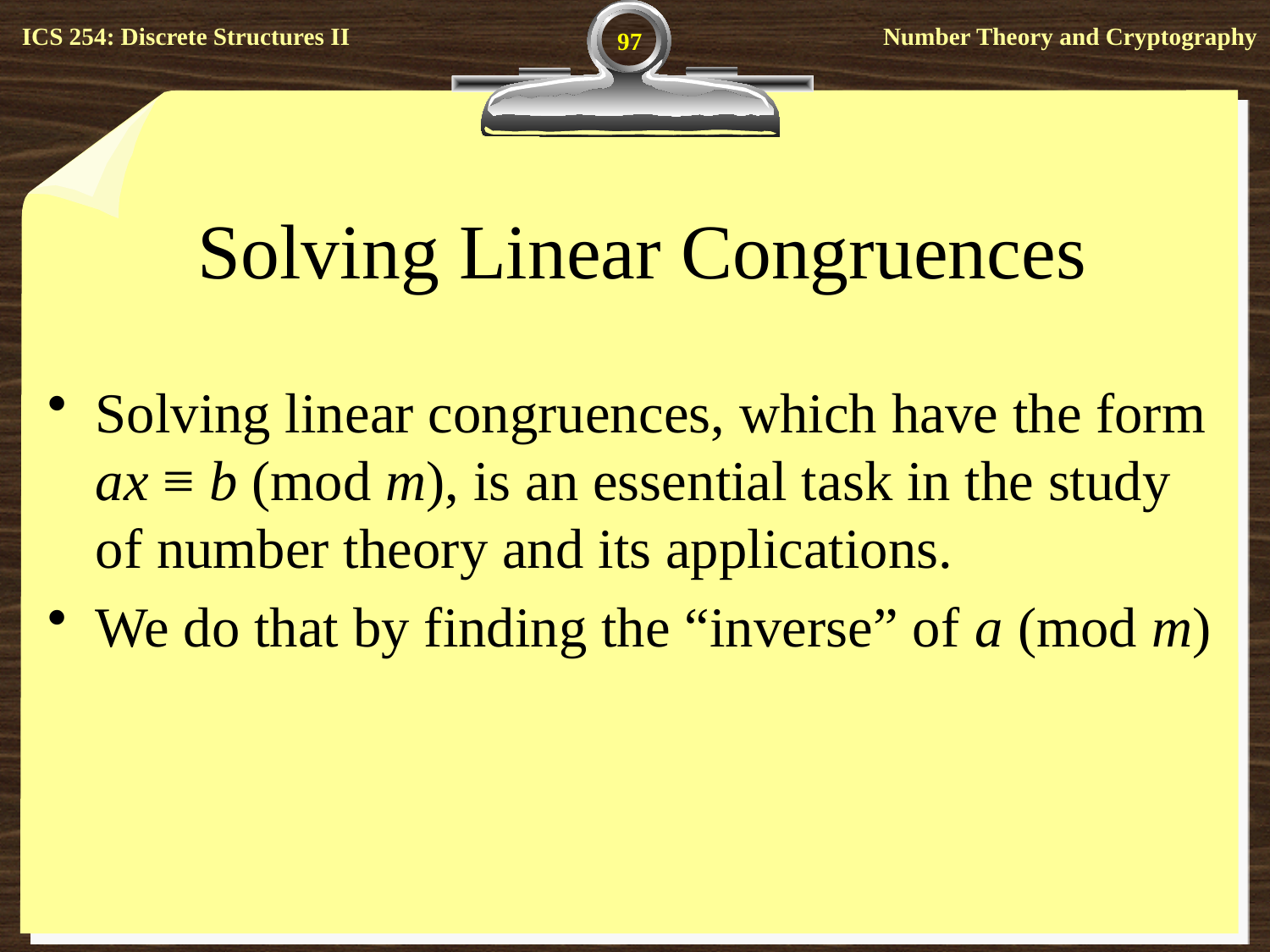

97
# Solving Linear Congruences
Solving linear congruences, which have the form ax ≡ b (mod m), is an essential task in the study of number theory and its applications.
We do that by finding the “inverse” of a (mod m)